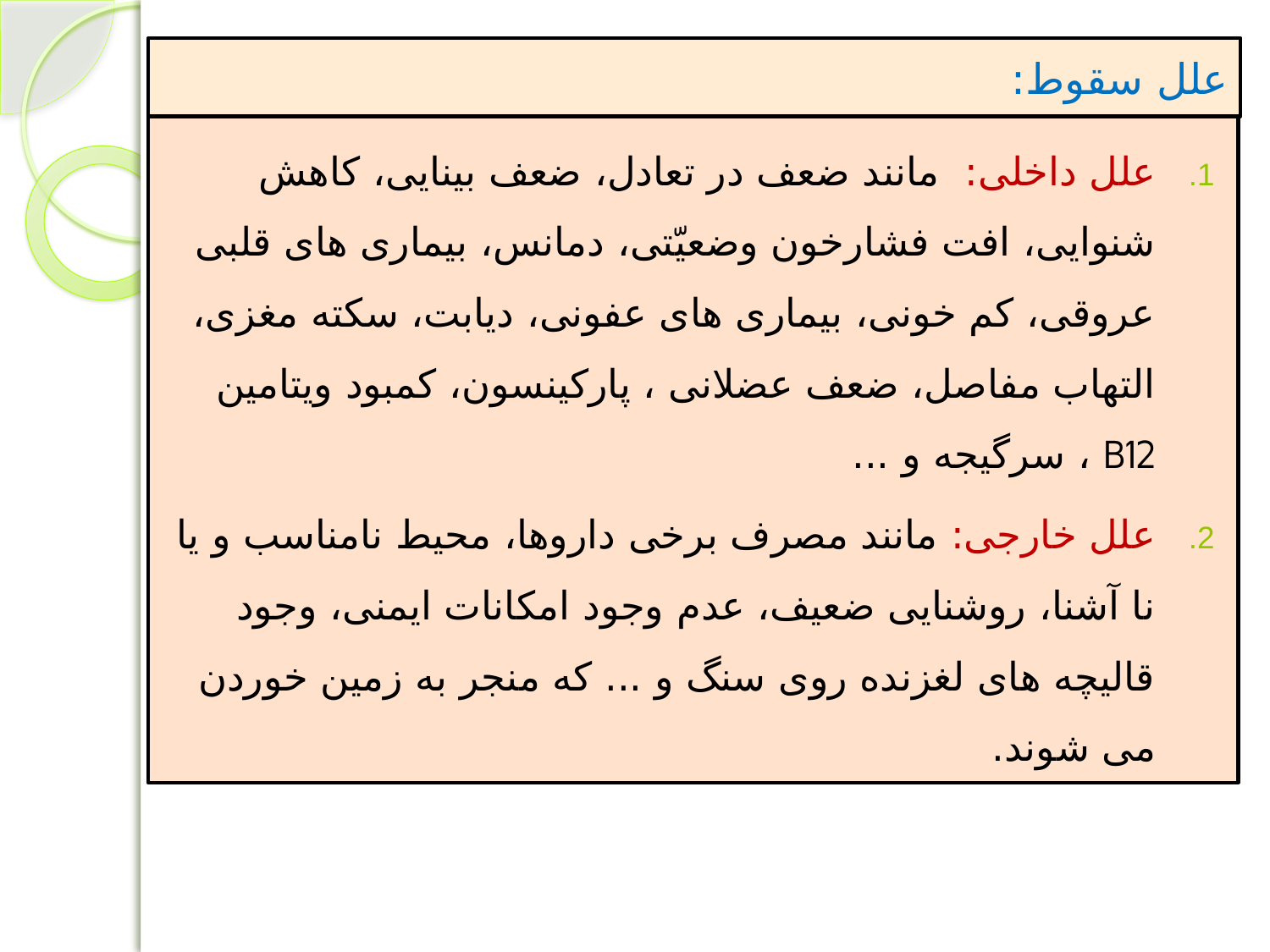

# علل سقوط:
علل داخلی:  مانند ضعف در تعادل، ضعف بینایی، کاهش شنوایی، افت فشارخون وضعیّتی، دمانس، بیماری های قلبی عروقی، کم خونی، بیماری های عفونی، دیابت، سکته مغزی، التهاب مفاصل، ضعف عضلانی ، پارکینسون، کمبود ویتامین B12 ، سرگیجه و ...
علل خارجی: مانند مصرف برخی داروها، محیط نامناسب و یا نا آشنا، روشنایی ضعیف، عدم وجود امکانات ایمنی، وجود قالیچه های لغزنده روی سنگ و ... که منجر به زمین خوردن می شوند.